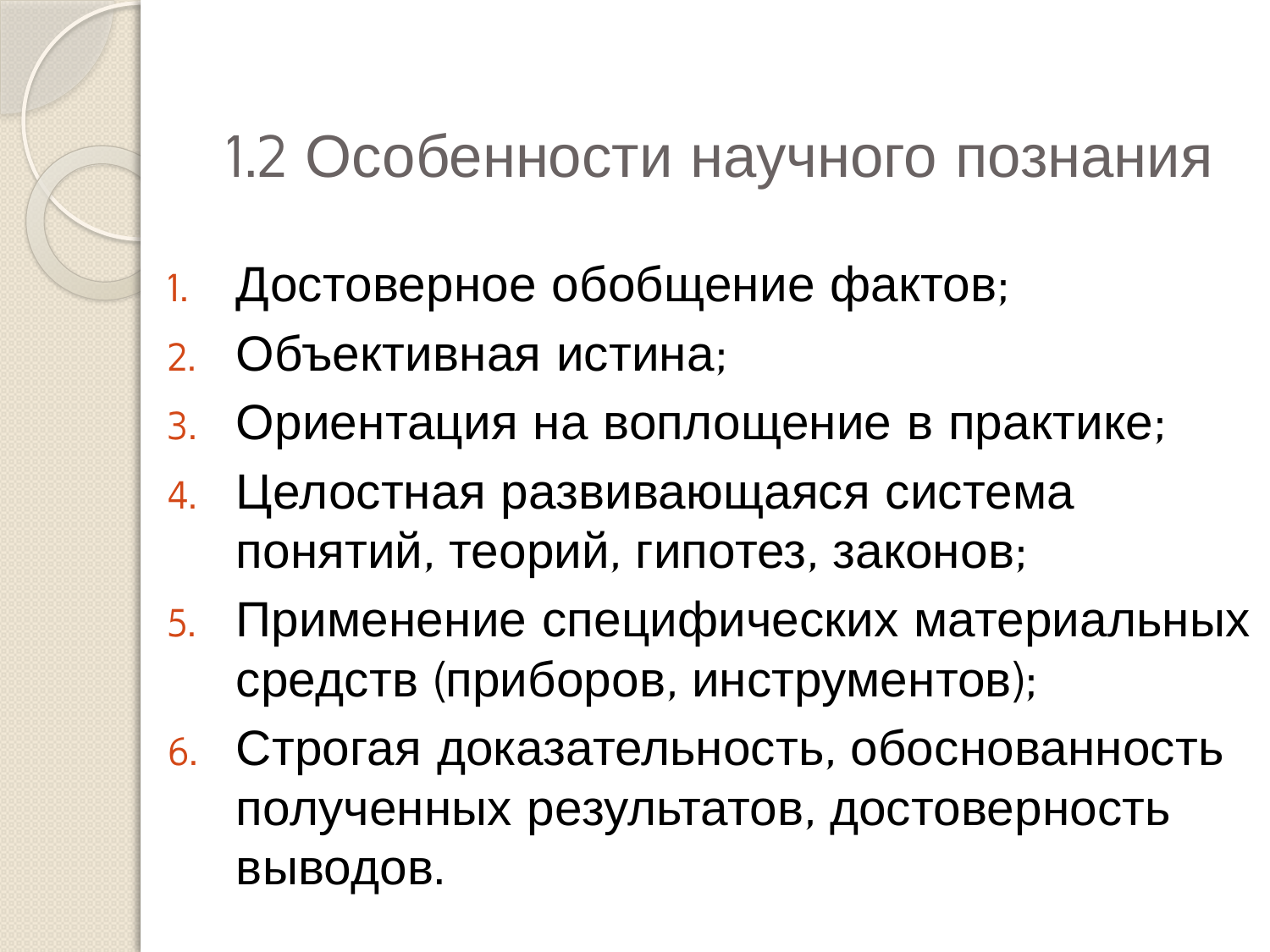

# 1.2 Особенности научного познания
Достоверное обобщение фактов;
Объективная истина;
Ориентация на воплощение в практике;
Целостная развивающаяся система понятий, теорий, гипотез, законов;
Применение специфических материальных средств (приборов, инструментов);
Строгая доказательность, обоснованность полученных результатов, достоверность выводов.